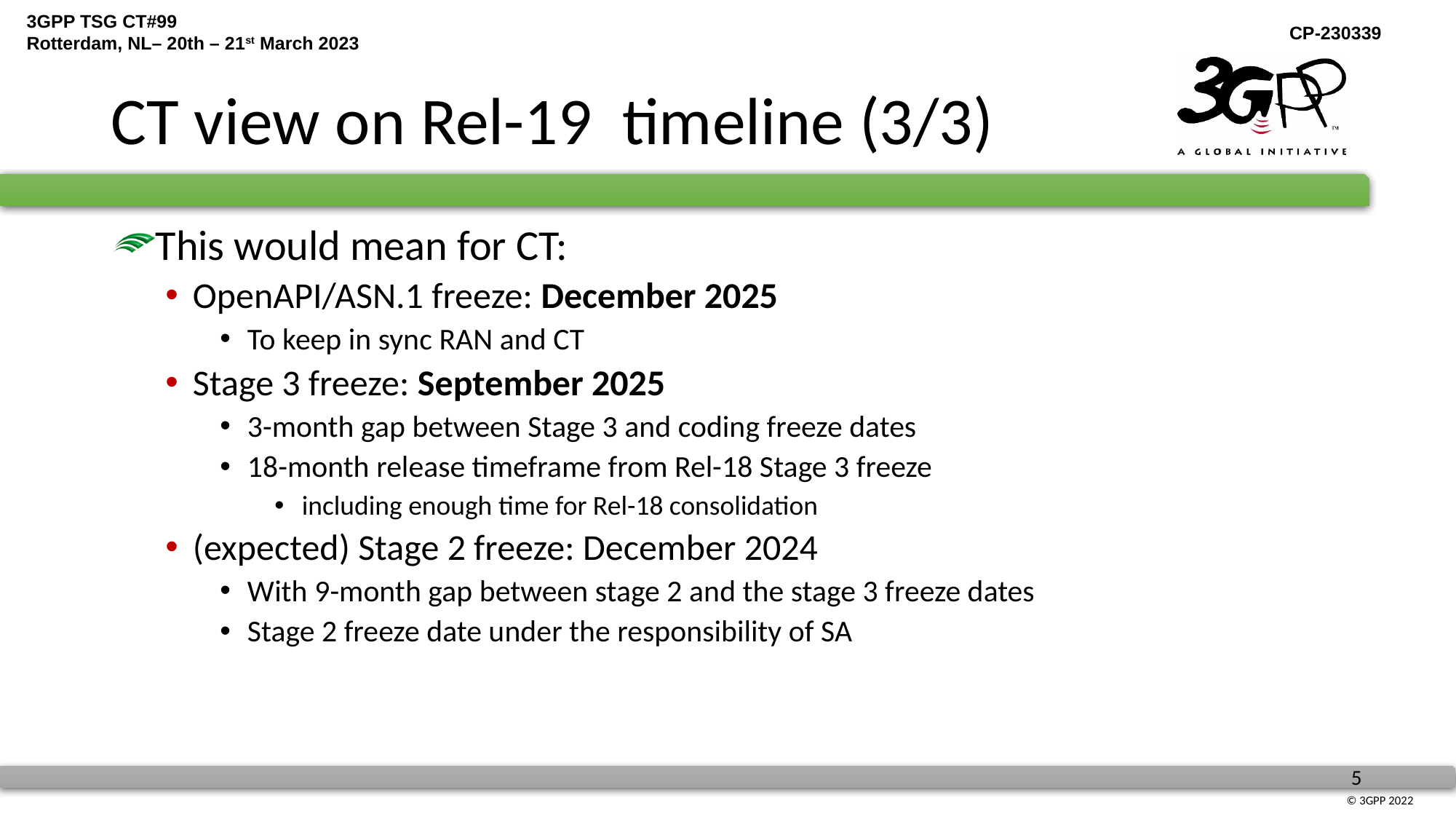

# CT view on Rel-19  timeline (3/3)
This would mean for CT:
OpenAPI/ASN.1 freeze: December 2025
To keep in sync RAN and CT
Stage 3 freeze: September 2025
3-month gap between Stage 3 and coding freeze dates
18-month release timeframe from Rel-18 Stage 3 freeze
including enough time for Rel-18 consolidation
(expected) Stage 2 freeze: December 2024
With 9-month gap between stage 2 and the stage 3 freeze dates
Stage 2 freeze date under the responsibility of SA